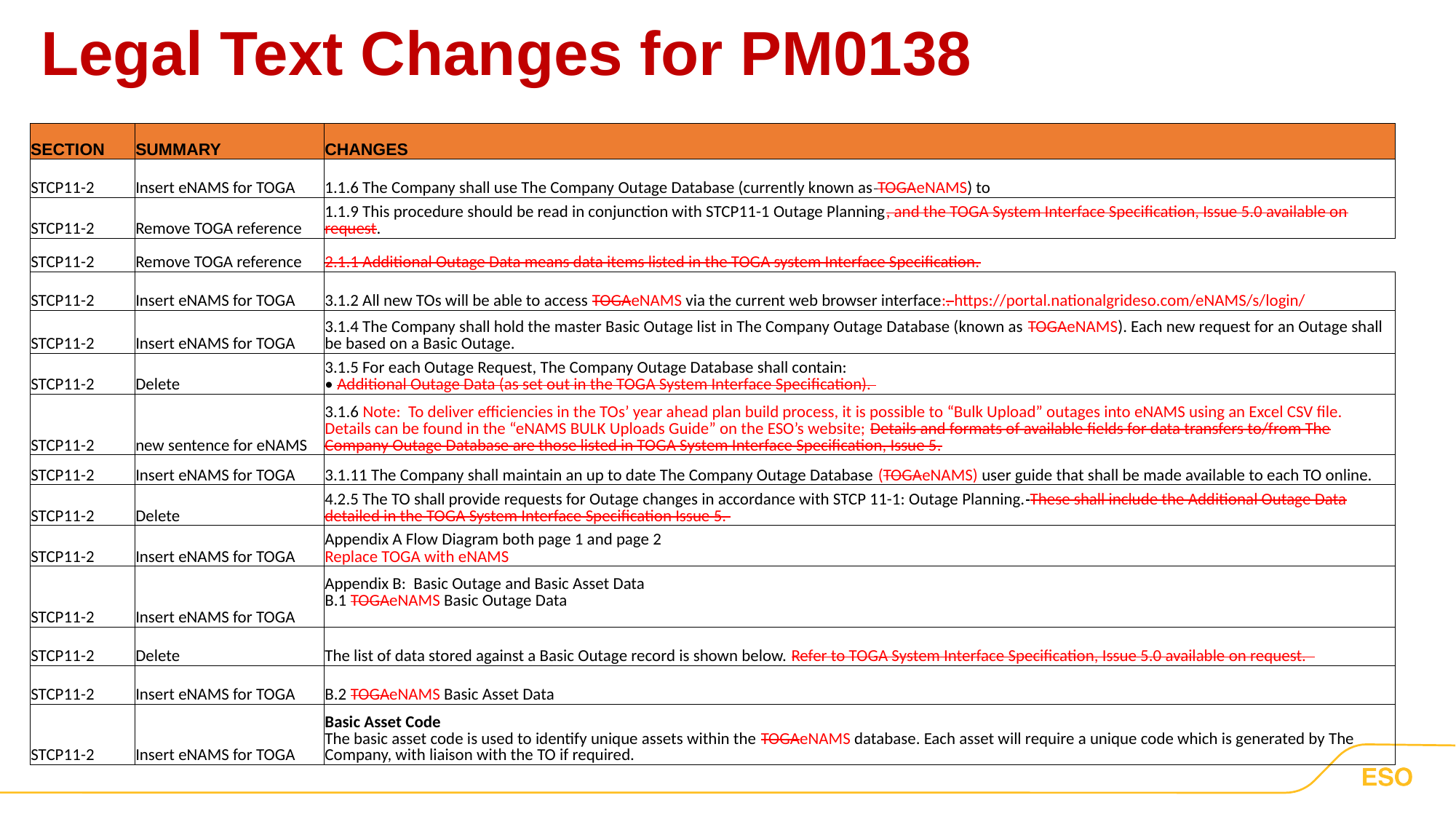

# Legal Text Changes for PM0138
| SECTION | SUMMARY | CHANGES |
| --- | --- | --- |
| STCP11-2 | Insert eNAMS for TOGA | 1.1.6 The Company shall use The Company Outage Database (currently known as TOGAeNAMS) to |
| STCP11-2 | Remove TOGA reference | 1.1.9 This procedure should be read in conjunction with STCP11-1 Outage Planning, and the TOGA System Interface Specification, Issue 5.0 available on request. |
| STCP11-2 | Remove TOGA reference | 2.1.1 Additional Outage Data means data items listed in the TOGA system Interface Specification. |
| STCP11-2 | Insert eNAMS for TOGA | 3.1.2 All new TOs will be able to access TOGAeNAMS via the current web browser interface:. https://portal.nationalgrideso.com/eNAMS/s/login/ |
| STCP11-2 | Insert eNAMS for TOGA | 3.1.4 The Company shall hold the master Basic Outage list in The Company Outage Database (known as TOGAeNAMS). Each new request for an Outage shall be based on a Basic Outage. |
| STCP11-2 | Delete | 3.1.5 For each Outage Request, The Company Outage Database shall contain: • Additional Outage Data (as set out in the TOGA System Interface Specification). |
| STCP11-2 | new sentence for eNAMS | 3.1.6 Note: To deliver efficiencies in the TOs’ year ahead plan build process, it is possible to “Bulk Upload” outages into eNAMS using an Excel CSV file. Details can be found in the “eNAMS BULK Uploads Guide” on the ESO’s website; Details and formats of available fields for data transfers to/from The Company Outage Database are those listed in TOGA System Interface Specification, Issue 5. |
| STCP11-2 | Insert eNAMS for TOGA | 3.1.11 The Company shall maintain an up to date The Company Outage Database (TOGAeNAMS) user guide that shall be made available to each TO online. |
| STCP11-2 | Delete | 4.2.5 The TO shall provide requests for Outage changes in accordance with STCP 11-1: Outage Planning. These shall include the Additional Outage Data detailed in the TOGA System Interface Specification Issue 5. |
| STCP11-2 | Insert eNAMS for TOGA | Appendix A Flow Diagram both page 1 and page 2 Replace TOGA with eNAMS |
| STCP11-2 | Insert eNAMS for TOGA | Appendix B: Basic Outage and Basic Asset Data B.1 TOGAeNAMS Basic Outage Data |
| STCP11-2 | Delete | The list of data stored against a Basic Outage record is shown below. Refer to TOGA System Interface Specification, Issue 5.0 available on request. |
| STCP11-2 | Insert eNAMS for TOGA | B.2 TOGAeNAMS Basic Asset Data |
| STCP11-2 | Insert eNAMS for TOGA | Basic Asset Code The basic asset code is used to identify unique assets within the TOGAeNAMS database. Each asset will require a unique code which is generated by The Company, with liaison with the TO if required. |